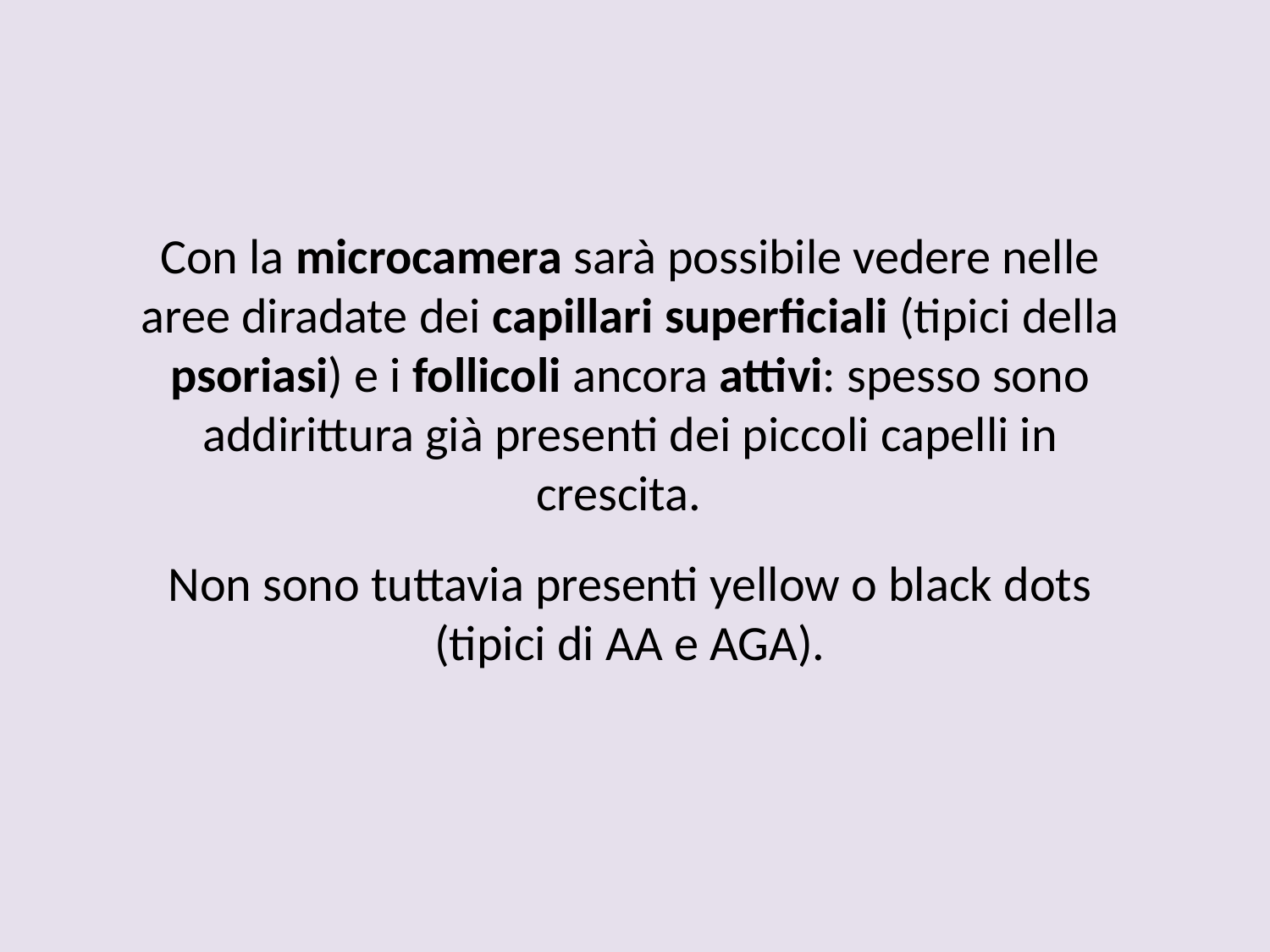

Con la microcamera sarà possibile vedere nelle aree diradate dei capillari superficiali (tipici della psoriasi) e i follicoli ancora attivi: spesso sono addirittura già presenti dei piccoli capelli in crescita.
Non sono tuttavia presenti yellow o black dots (tipici di AA e AGA).